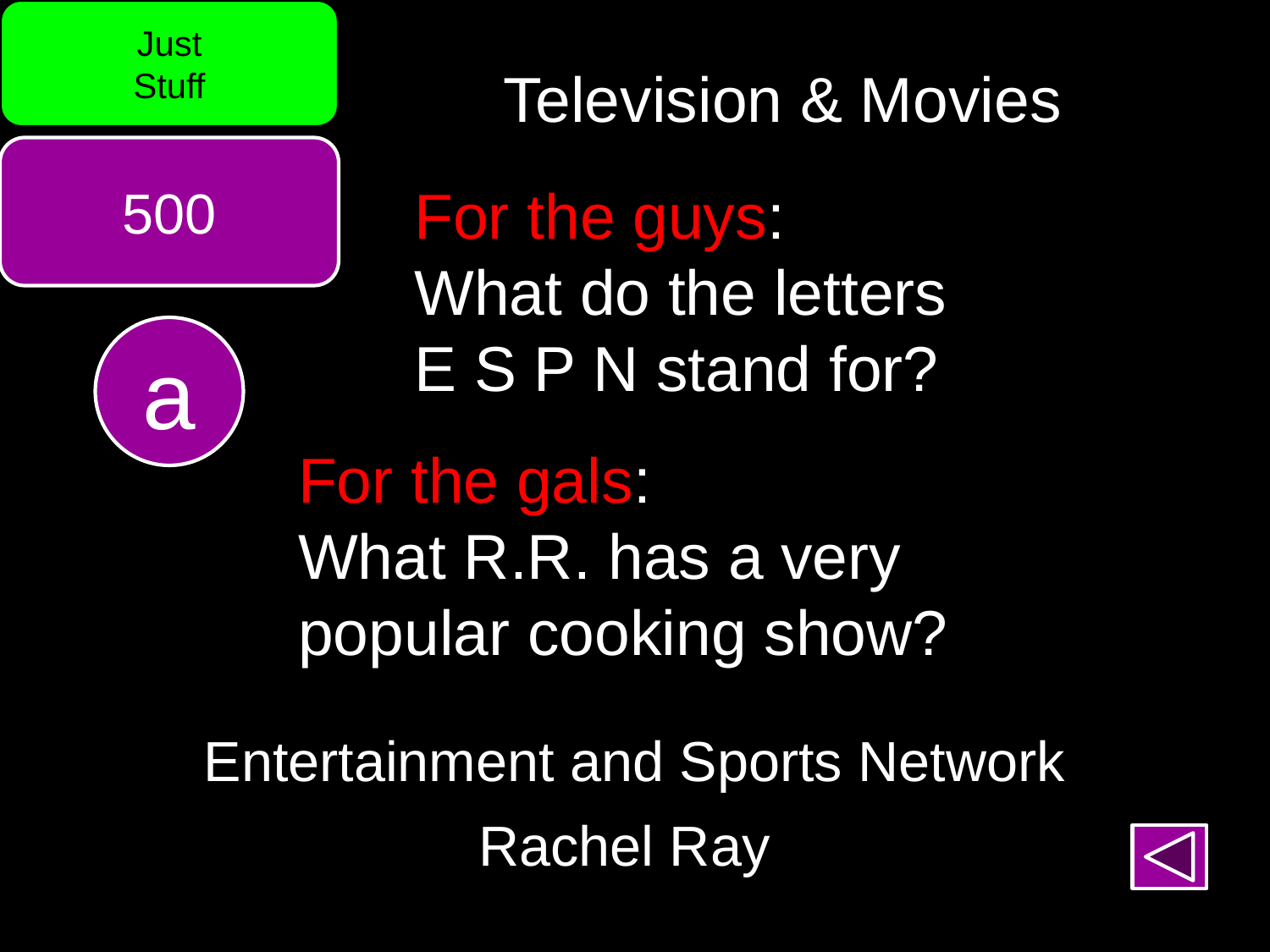

Just
Stuff
Television & Movies
500
For the guys:
What do the letters
E S P N stand for?
a
For the gals:
What R.R. has a very
popular cooking show?
Entertainment and Sports Network
Rachel Ray